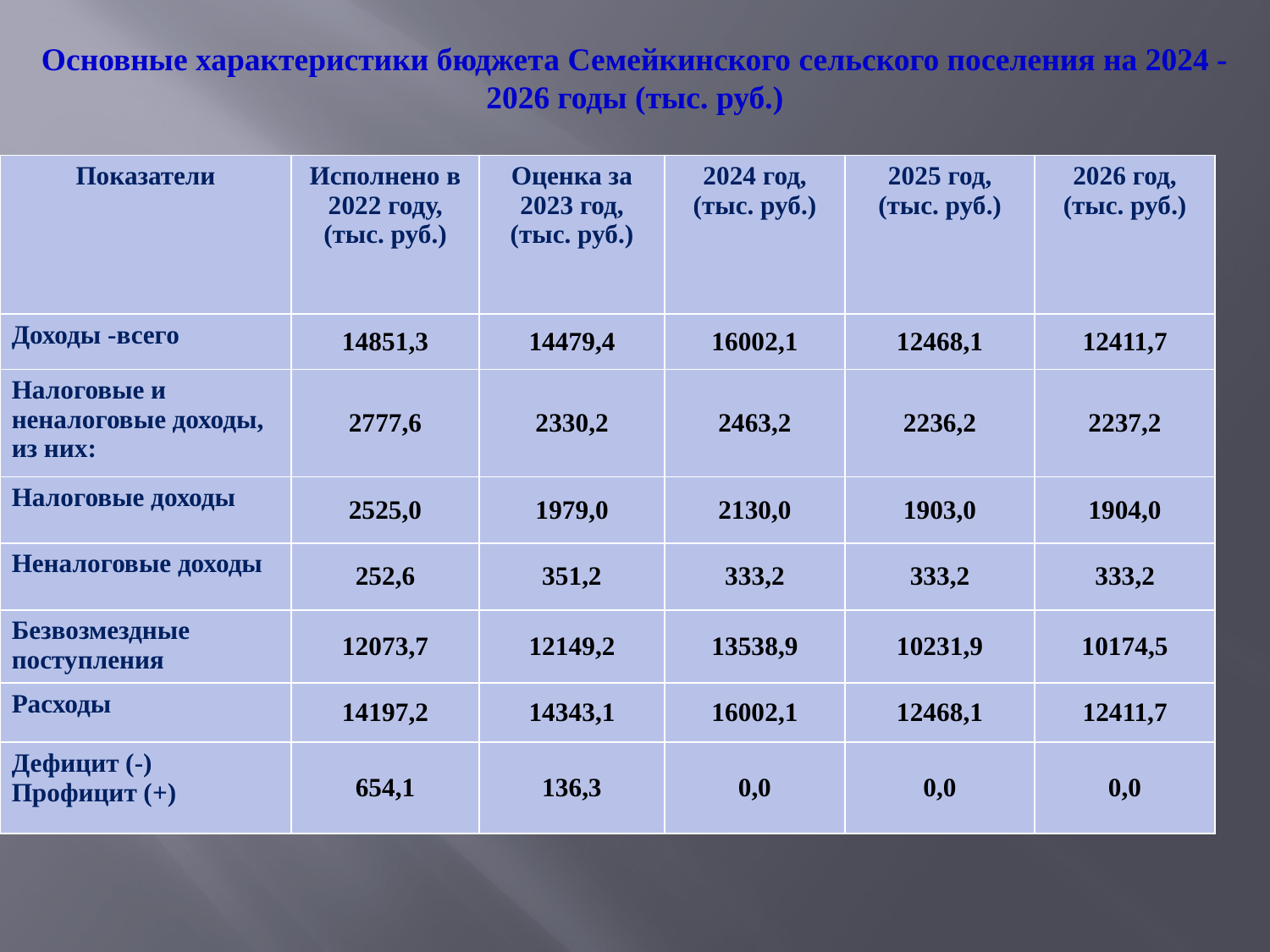

# Основные характеристики бюджета Семейкинского сельского поселения на 2024 - 2026 годы (тыс. руб.)
| Показатели | Исполнено в 2022 году, (тыс. руб.) | Оценка за 2023 год, (тыс. руб.) | 2024 год, (тыс. руб.) | 2025 год, (тыс. руб.) | 2026 год, (тыс. руб.) |
| --- | --- | --- | --- | --- | --- |
| Доходы -всего | 14851,3 | 14479,4 | 16002,1 | 12468,1 | 12411,7 |
| Налоговые и неналоговые доходы, из них: | 2777,6 | 2330,2 | 2463,2 | 2236,2 | 2237,2 |
| Налоговые доходы | 2525,0 | 1979,0 | 2130,0 | 1903,0 | 1904,0 |
| Неналоговые доходы | 252,6 | 351,2 | 333,2 | 333,2 | 333,2 |
| Безвозмездные поступления | 12073,7 | 12149,2 | 13538,9 | 10231,9 | 10174,5 |
| Расходы | 14197,2 | 14343,1 | 16002,1 | 12468,1 | 12411,7 |
| Дефицит (-) Профицит (+) | 654,1 | 136,3 | 0,0 | 0,0 | 0,0 |